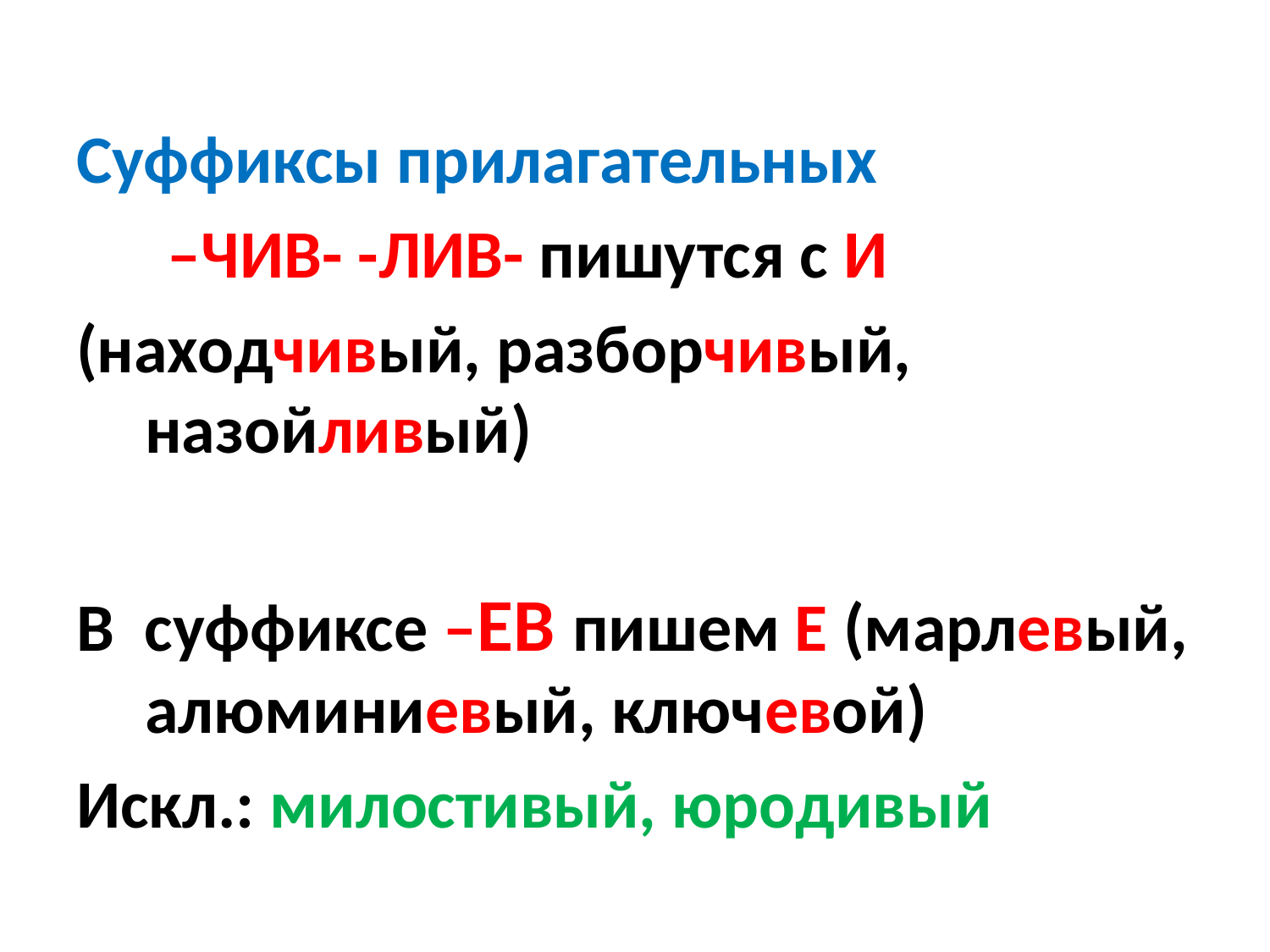

#
Суффиксы прилагательных
      –ЧИВ- -ЛИВ- пишутся с И
(находчивый, разборчивый, назойливый)

В  суффиксе –ЕВ пишем Е (марлевый, алюминиевый, ключевой)
Искл.: милостивый, юродивый